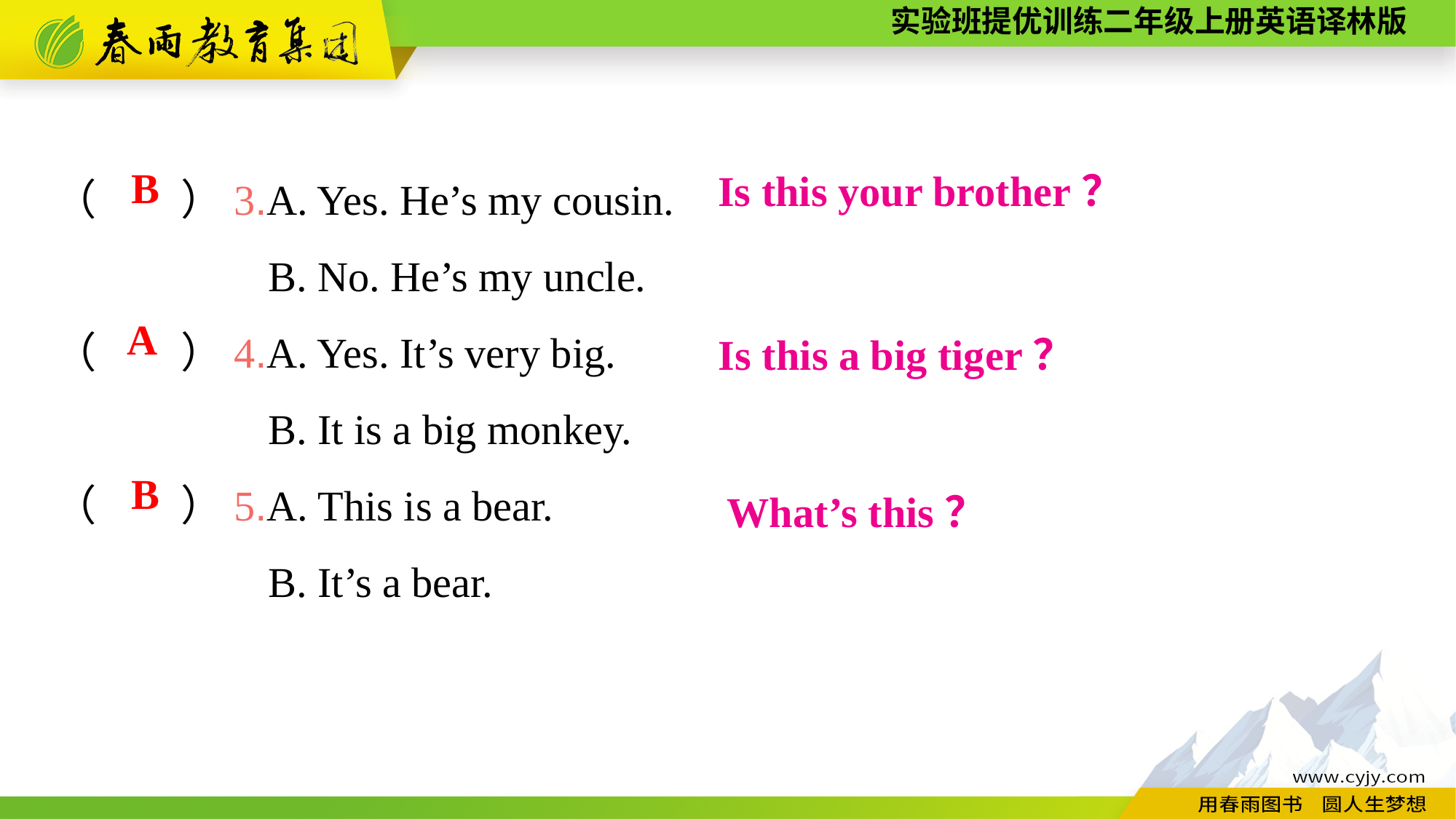

（　　）3.A. Yes. He’s my cousin.
B. No. He’s my uncle.
（　　）4.A. Yes. It’s very big.
B. It is a big monkey.
（　　）5.A. This is a bear.
B. It’s a bear.
B
Is this your brother？
A
Is this a big tiger？
B
What’s this？